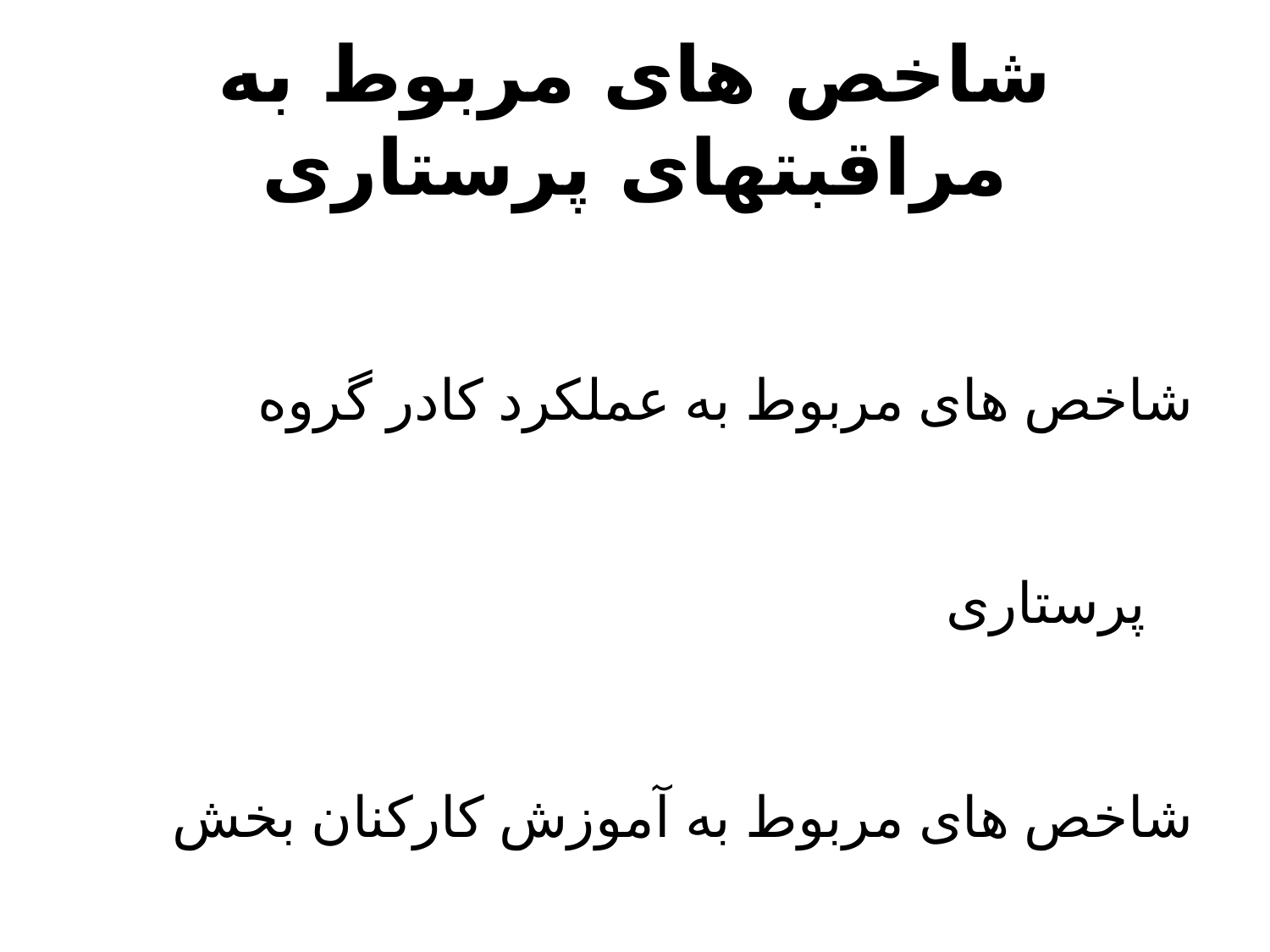

# شاخص های مربوط به مراقبتهای پرستاری
شاخص های مربوط به عملکرد کادر گروه پرستاری
شاخص های مربوط به آموزش کارکنان بخش